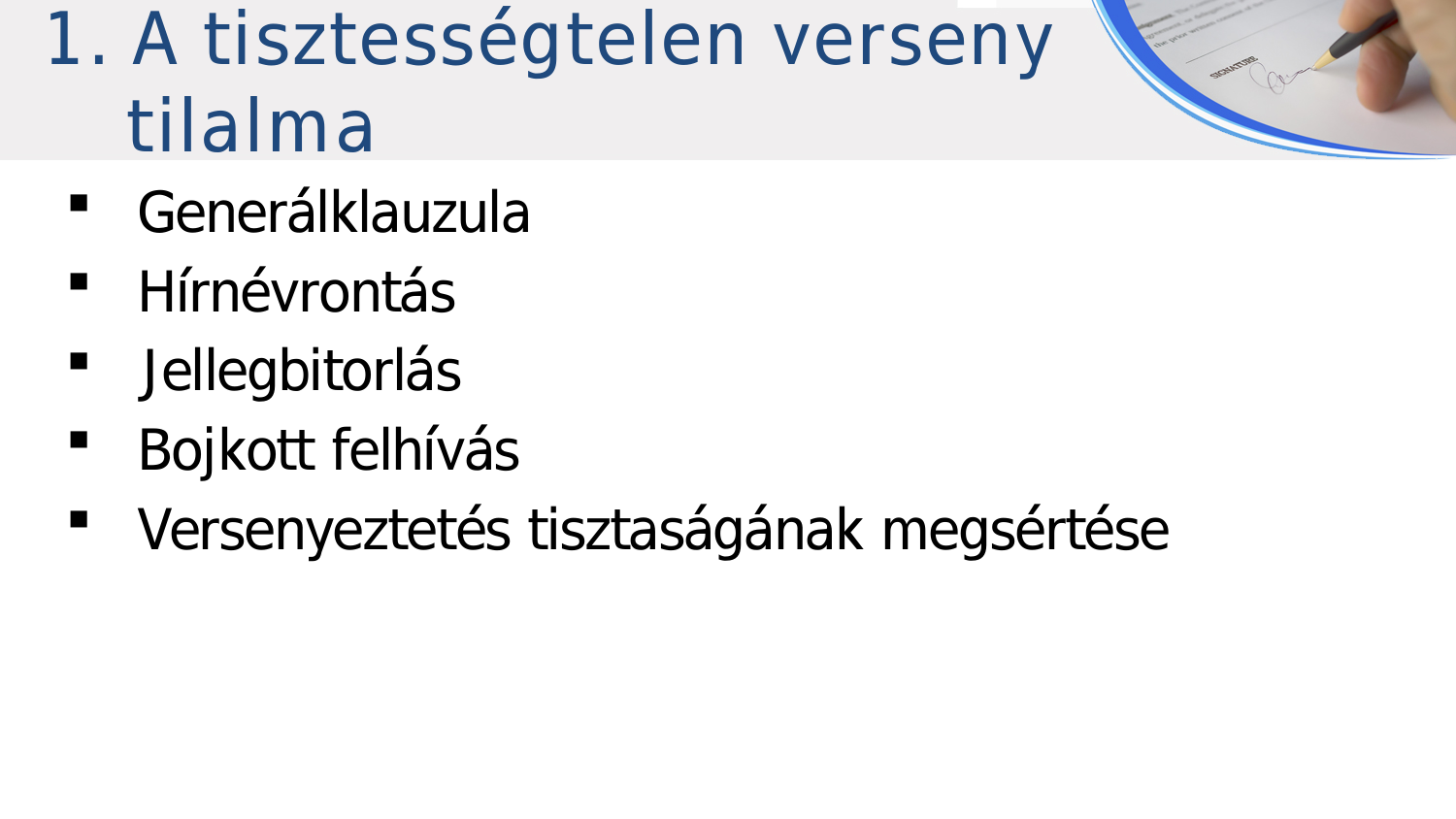

1. A tisztességtelen verseny
    tilalma
Generálklauzula
Hírnévrontás
Jellegbitorlás
Bojkott felhívás
Versenyeztetés tisztaságának megsértése